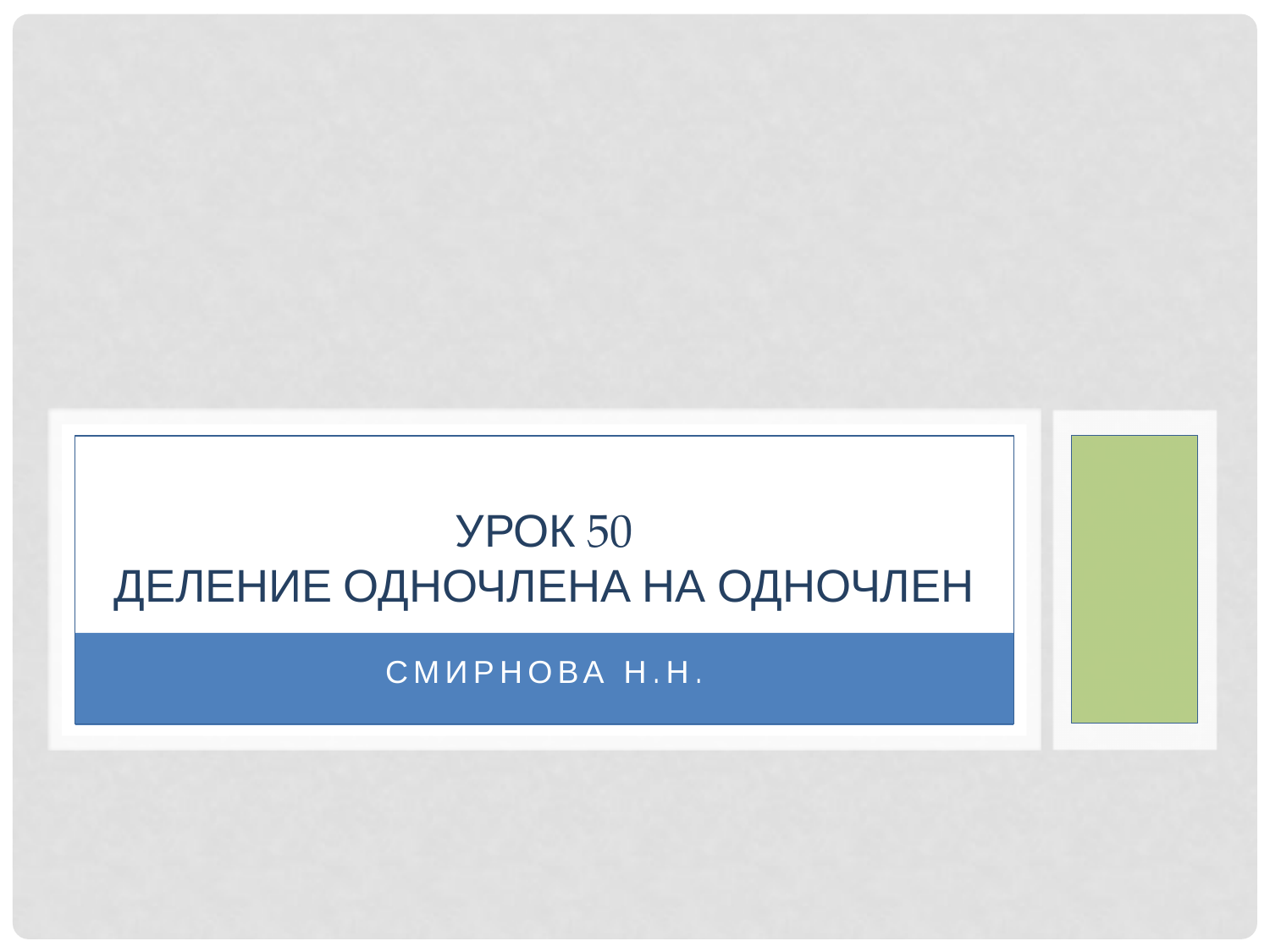

# Урок 50 Деление одночлена на одночлен
Смирнова Н.Н.